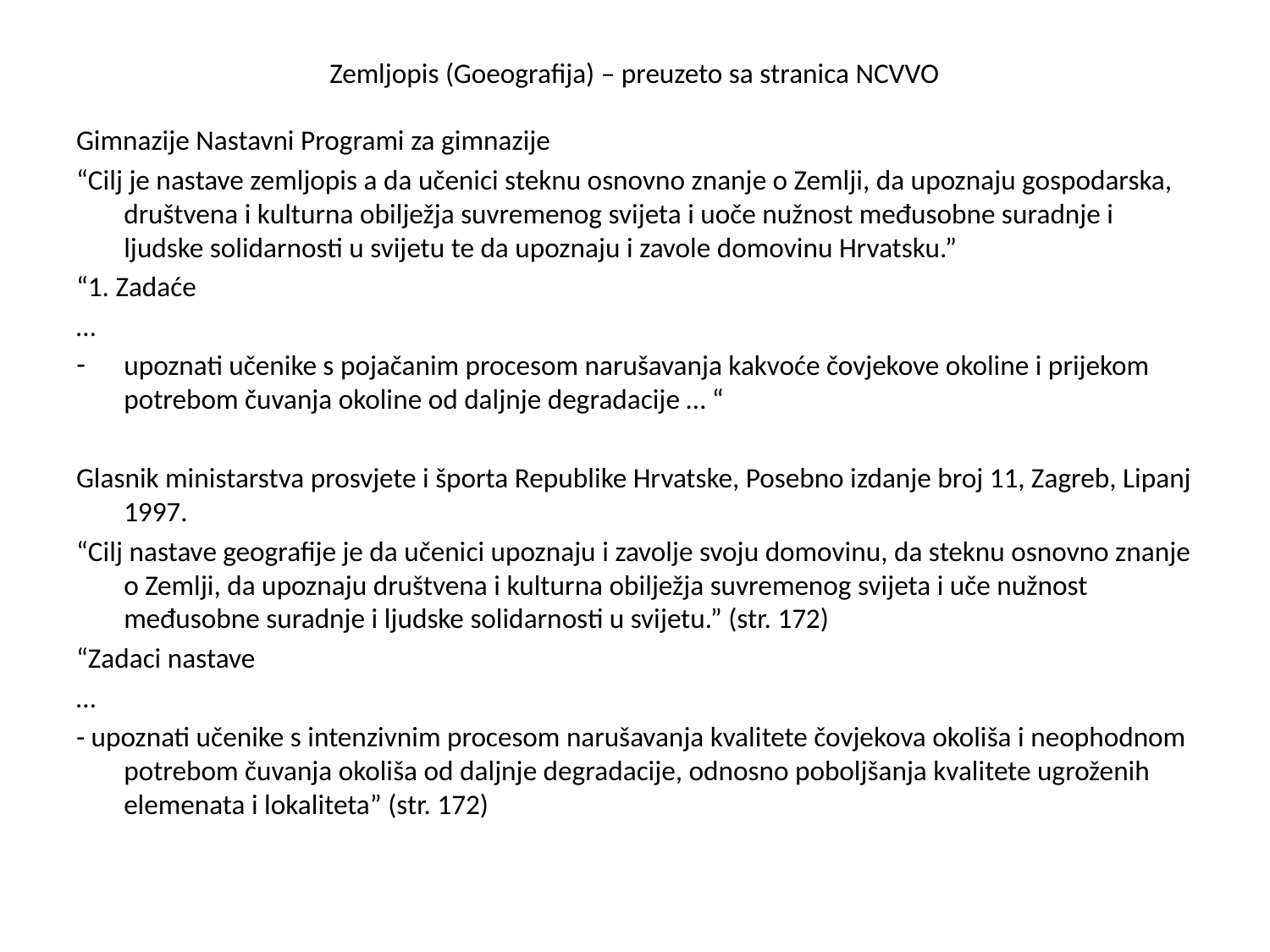

# Zemljopis (Goeografija) – preuzeto sa stranica NCVVO
Gimnazije Nastavni Programi za gimnazije
“Cilj je nastave zemljopis a da učenici steknu osnovno znanje o Zemlji, da upoznaju gospodarska, društvena i kulturna obilježja suvremenog svijeta i uoče nužnost međusobne suradnje i ljudske solidarnosti u svijetu te da upoznaju i zavole domovinu Hrvatsku.”
“1. Zadaće
…
upoznati učenike s pojačanim procesom narušavanja kakvoće čovjekove okoline i prijekom potrebom čuvanja okoline od daljnje degradacije … “

Glasnik ministarstva prosvjete i športa Republike Hrvatske, Posebno izdanje broj 11, Zagreb, Lipanj 1997.
“Cilj nastave geografije je da učenici upoznaju i zavolje svoju domovinu, da steknu osnovno znanje o Zemlji, da upoznaju društvena i kulturna obilježja suvremenog svijeta i uče nužnost međusobne suradnje i ljudske solidarnosti u svijetu.” (str. 172)
“Zadaci nastave
…
- upoznati učenike s intenzivnim procesom narušavanja kvalitete čovjekova okoliša i neophodnom potrebom čuvanja okoliša od daljnje degradacije, odnosno poboljšanja kvalitete ugroženih elemenata i lokaliteta” (str. 172)